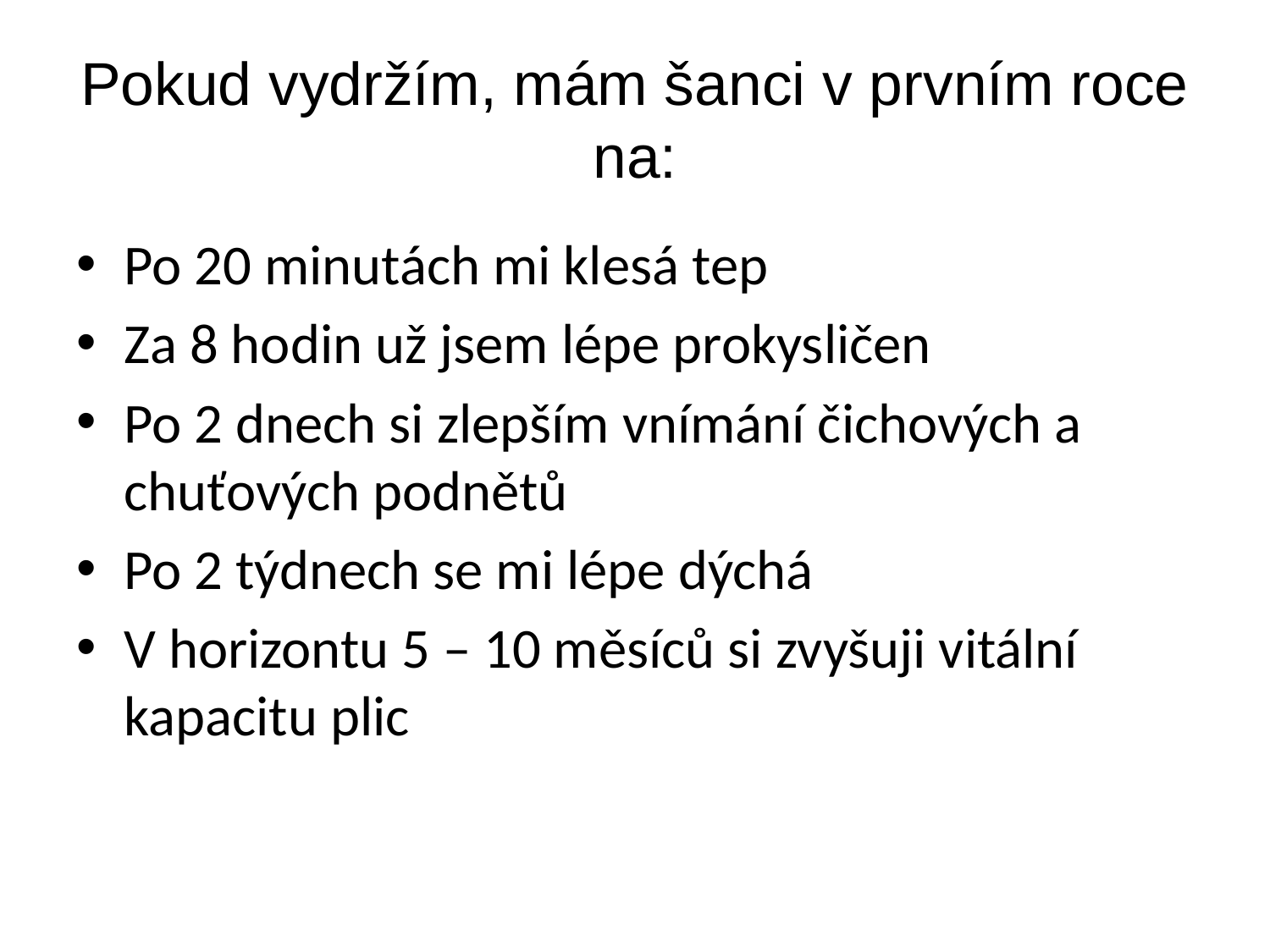

# Pokud vydržím, mám šanci v prvním roce na:
Po 20 minutách mi klesá tep
Za 8 hodin už jsem lépe prokysličen
Po 2 dnech si zlepším vnímání čichových a chuťových podnětů
Po 2 týdnech se mi lépe dýchá
V horizontu 5 – 10 měsíců si zvyšuji vitální kapacitu plic